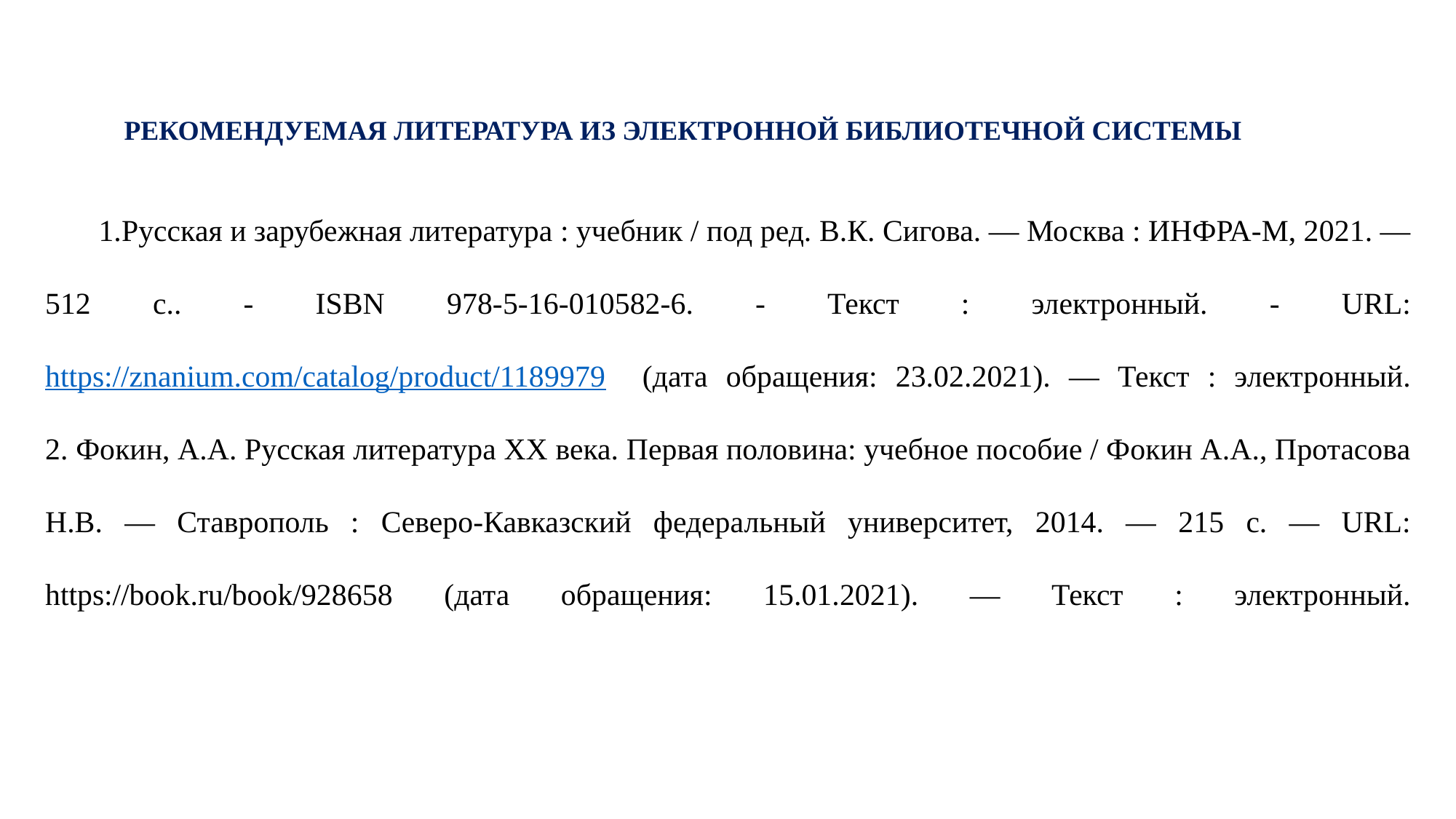

РЕКОМЕНДУЕМАЯ ЛИТЕРАТУРА ИЗ ЭЛЕКТРОННОЙ БИБЛИОТЕЧНОЙ СИСТЕМЫ
Русская и зарубежная литература : учебник / под ред. В.К. Сигова. — Москва : ИНФРА-М, 2021. — 512 с.. - ISBN 978-5-16-010582-6. - Текст : электронный. - URL: https://znanium.com/catalog/product/1189979  (дата обращения: 23.02.2021). — Текст : электронный.
2. Фокин, А.А. Русская литература ХХ века. Первая половина: учебное пособие / Фокин А.А., Протасова Н.В. — Ставрополь : Северо-Кавказский федеральный университет, 2014. — 215 с. — URL: https://book.ru/book/928658 (дата обращения: 15.01.2021). — Текст : электронный.
Электронная информационная образовательная среда
elearn.rucoop.ru